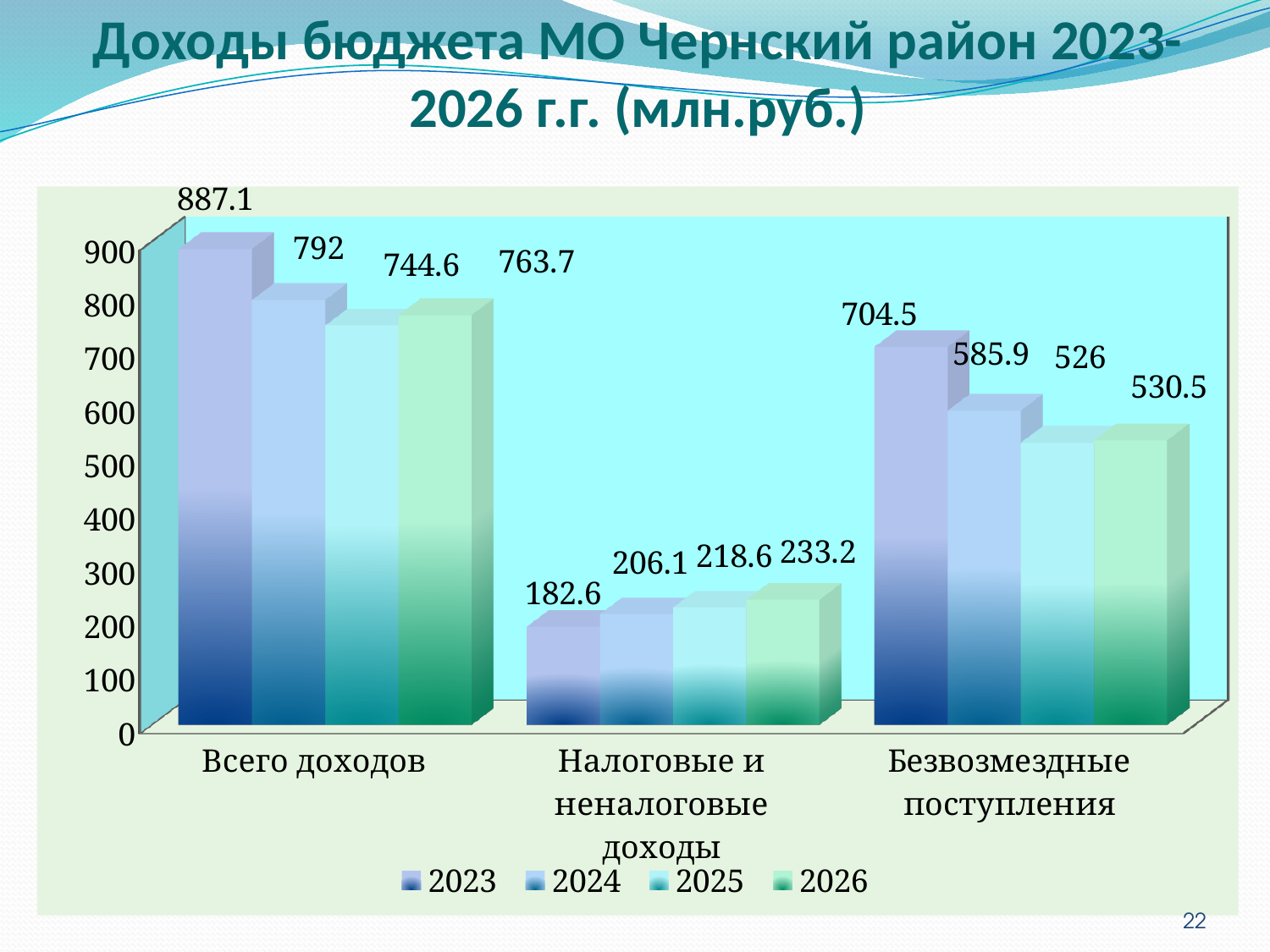

# Доходы бюджета МО Чернский район 2023-2026 г.г. (млн.руб.)

[unsupported chart]

22